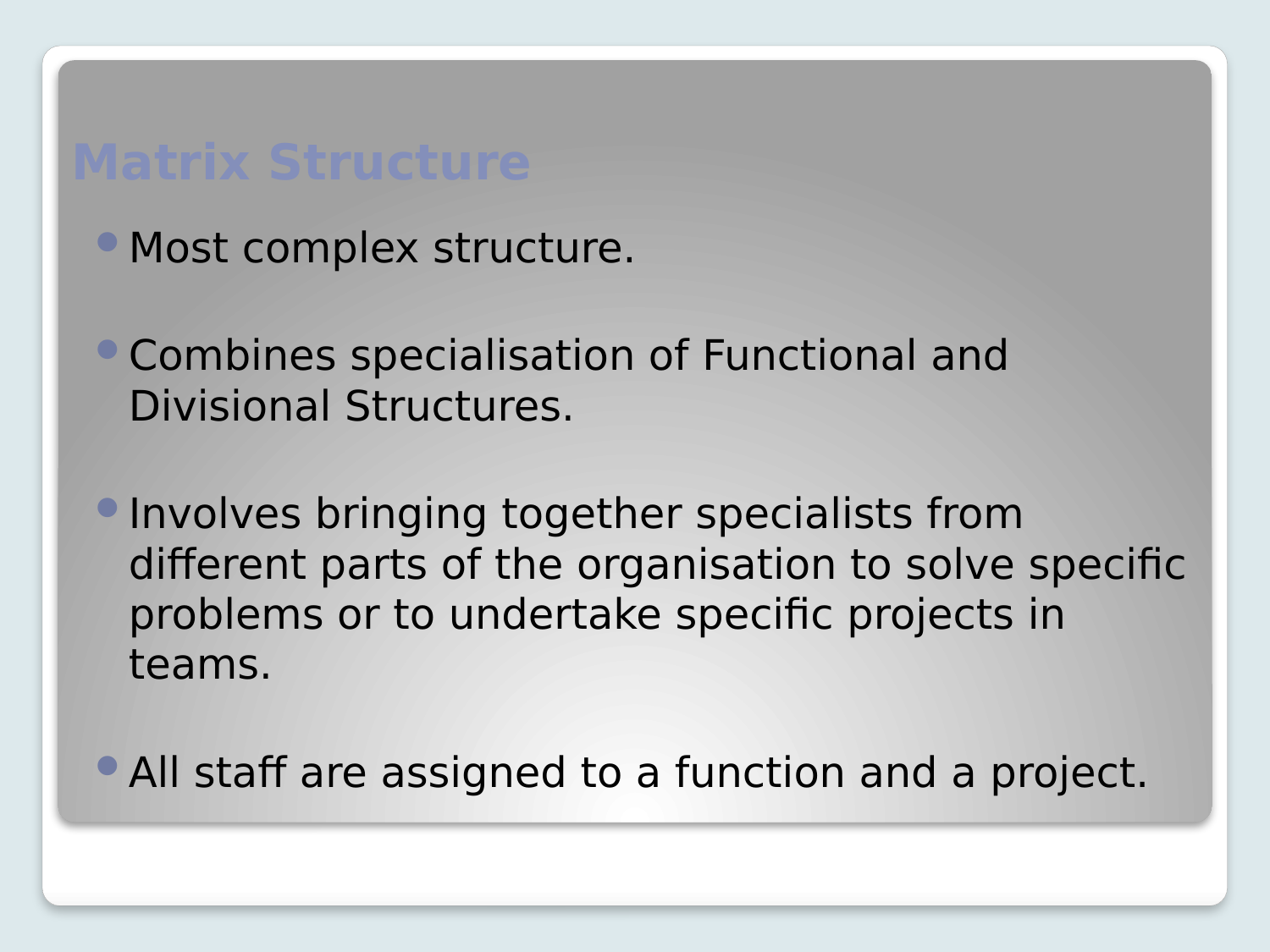

# Matrix Structure
Most complex structure.

Combines specialisation of Functional and Divisional Structures.

Involves bringing together specialists from different parts of the organisation to solve specific problems or to undertake specific projects in teams.

All staff are assigned to a function and a project.